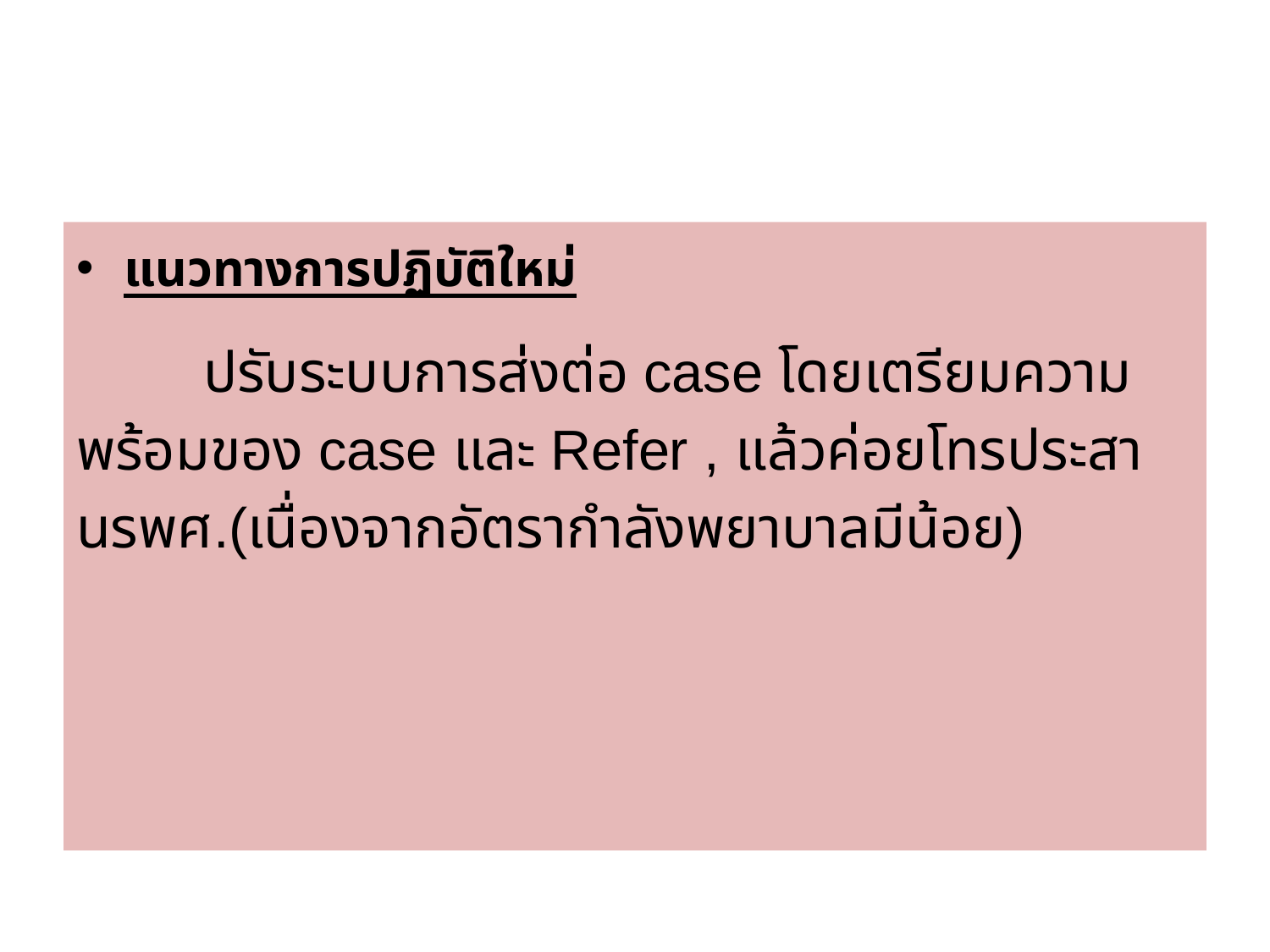

แนวทางการปฏิบัติใหม่
	ปรับระบบการส่งต่อ case โดยเตรียมความพร้อมของ case และ Refer , แล้วค่อยโทรประสานรพศ.(เนื่องจากอัตรากำลังพยาบาลมีน้อย)